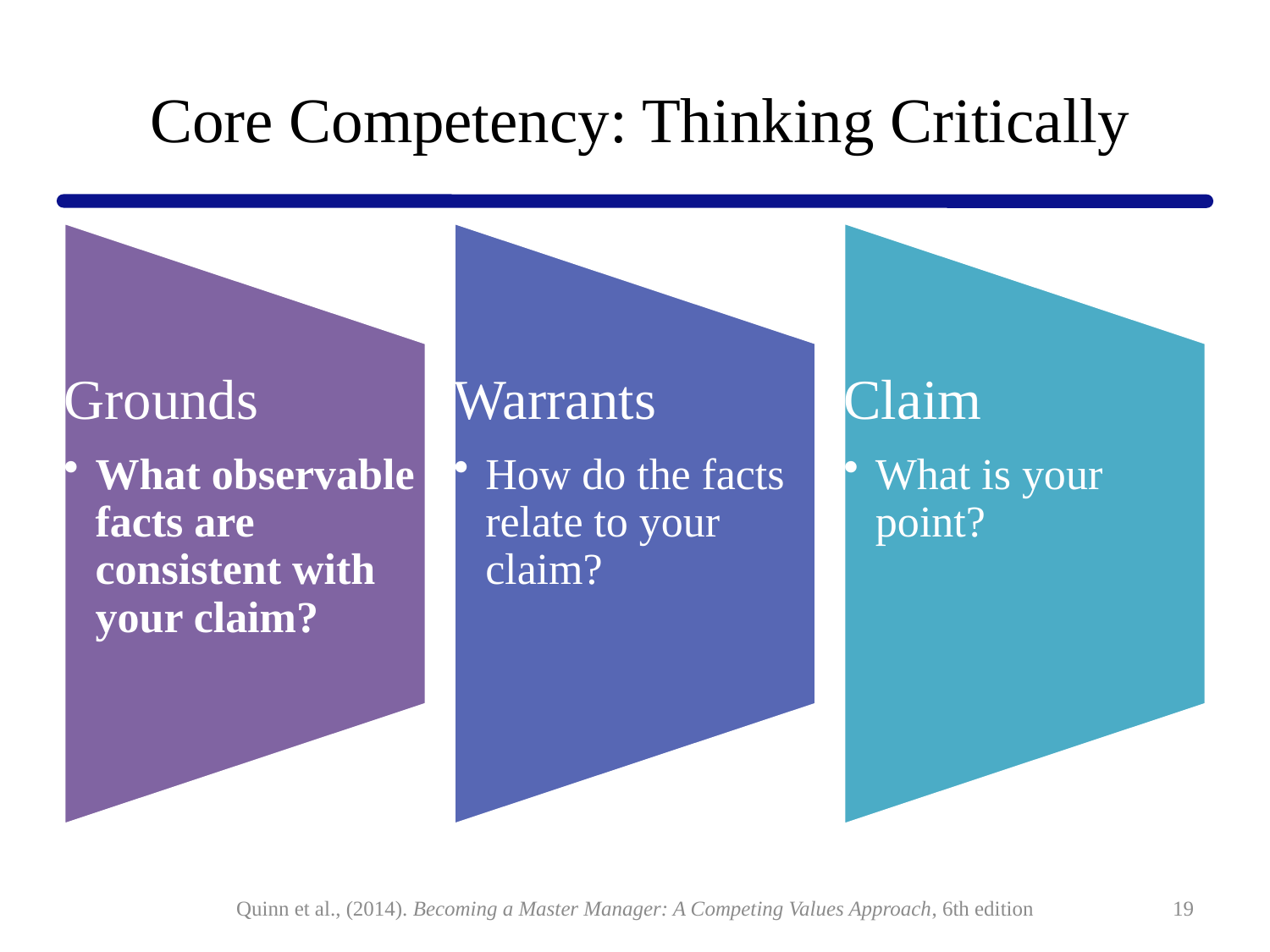

# Core Competency: Thinking Critically
Grounds
What observable facts are consistent with your claim?
Warrants
How do the facts relate to your claim?
Claim
What is your point?
Quinn et al., (2014). Becoming a Master Manager: A Competing Values Approach, 6th edition
19